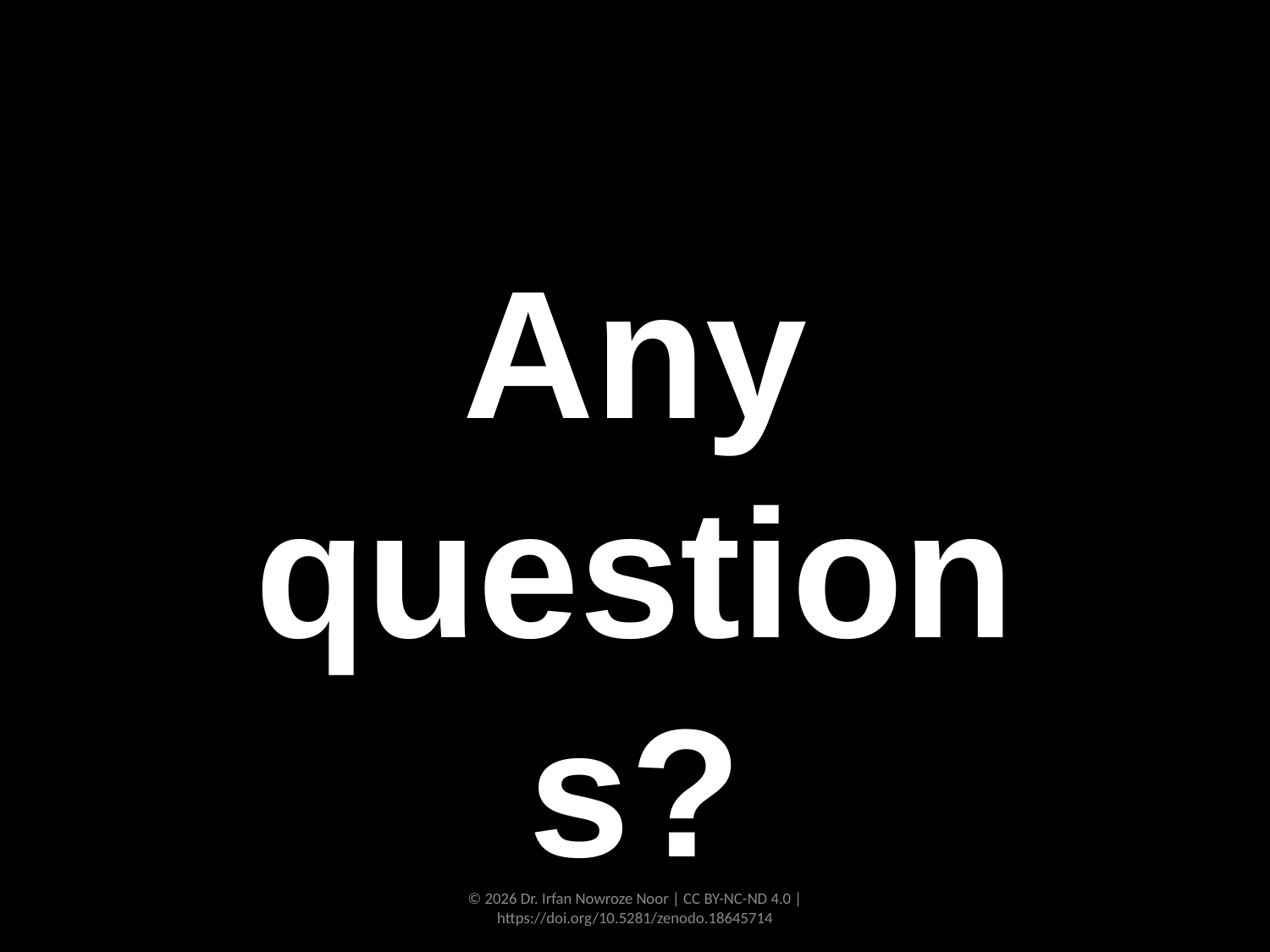

Any questions?
© 2026 Dr. Irfan Nowroze Noor | CC BY-NC-ND 4.0 | https://doi.org/10.5281/zenodo.18645714